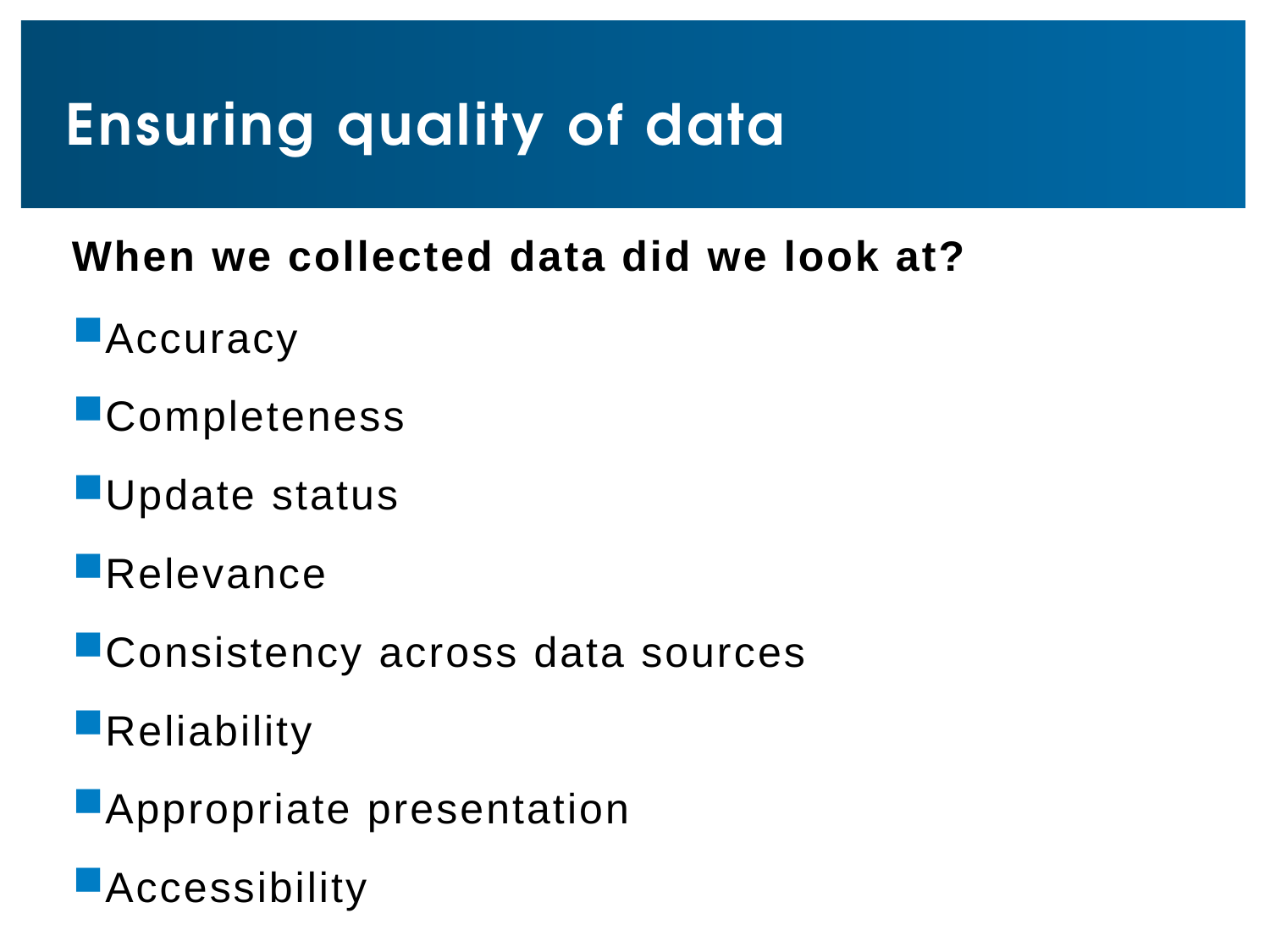

# Ensuring quality of data
When we collected data did we look at?
Accuracy
Completeness
Update status
Relevance
Consistency across data sources
Reliability
Appropriate presentation
Accessibility